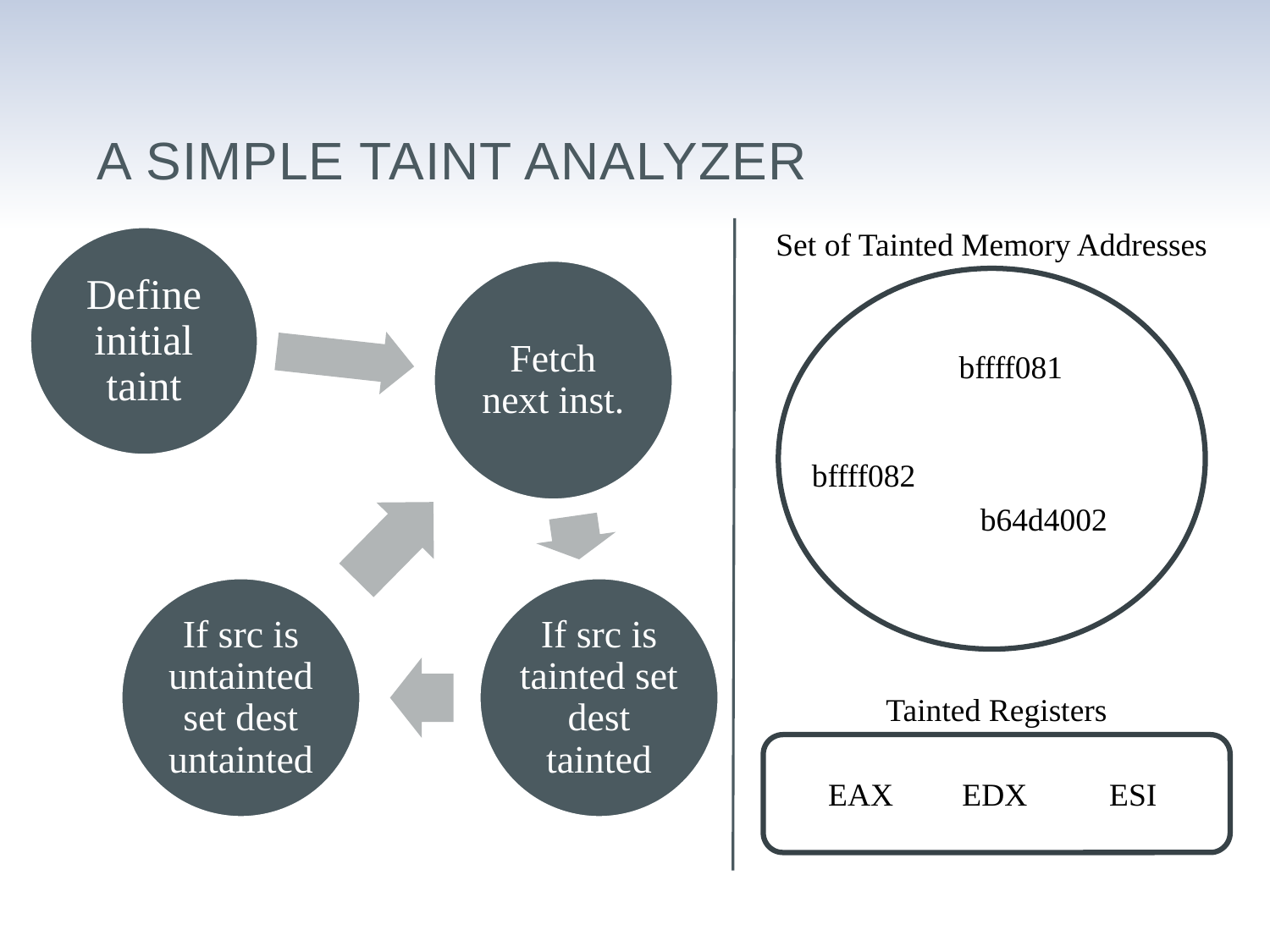

# A simple taint analyzer
Set of Tainted Memory Addresses
Define initial taint
Fetch next inst.

If src is tainted set dest tainted

If src is untainted set dest untainted

bffff081
bffff082
b64d4002
Tainted Registers

EAX
EDX
ESI